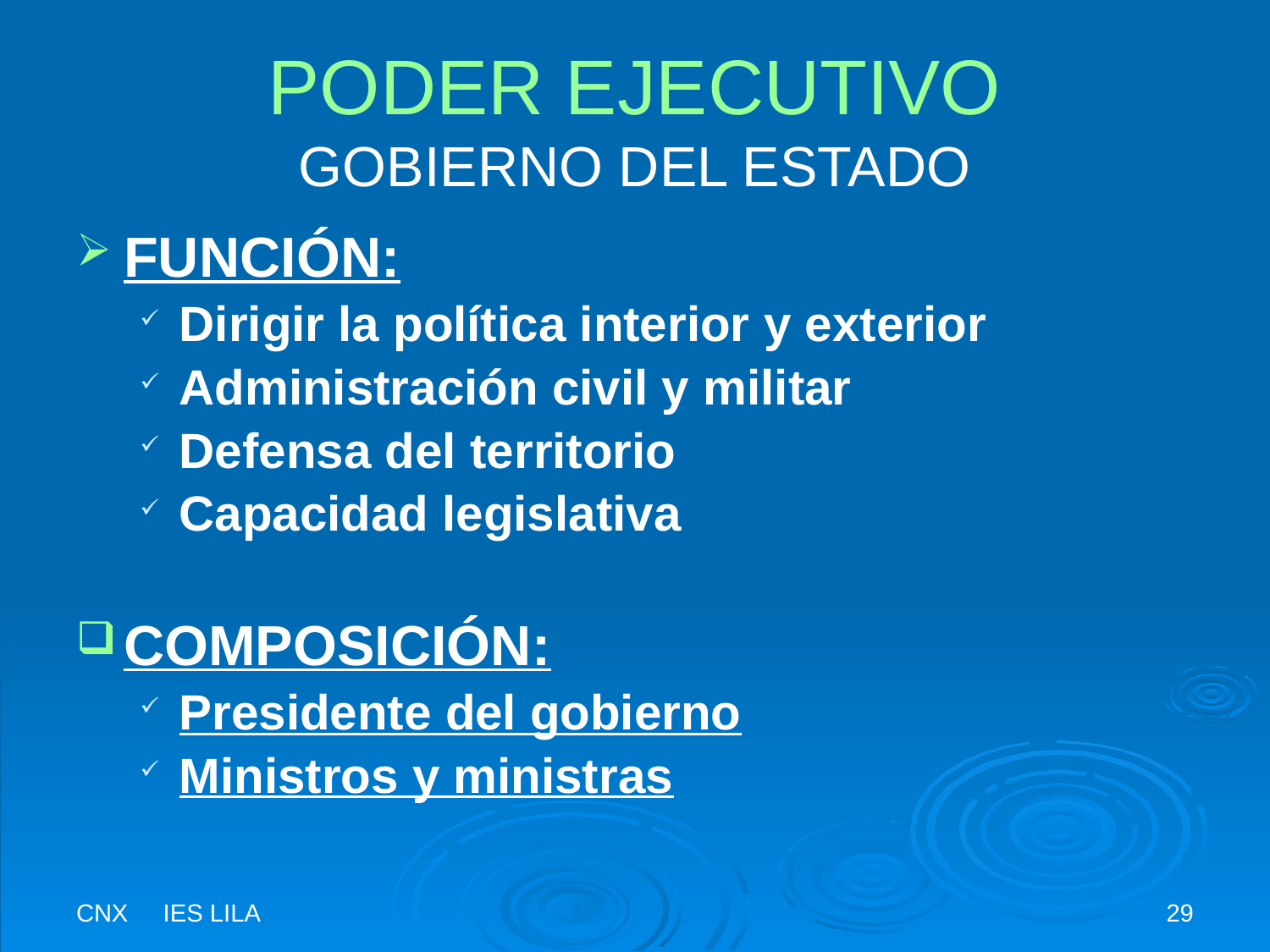

# PODER EJECUTIVO GOBIERNO DEL ESTADO
FUNCIÓN:
Dirigir la política interior y exterior
Administración civil y militar
Defensa del territorio
Capacidad legislativa

COMPOSICIÓN:
Presidente del gobierno
Ministros y ministras
CNX     IES LILA
29